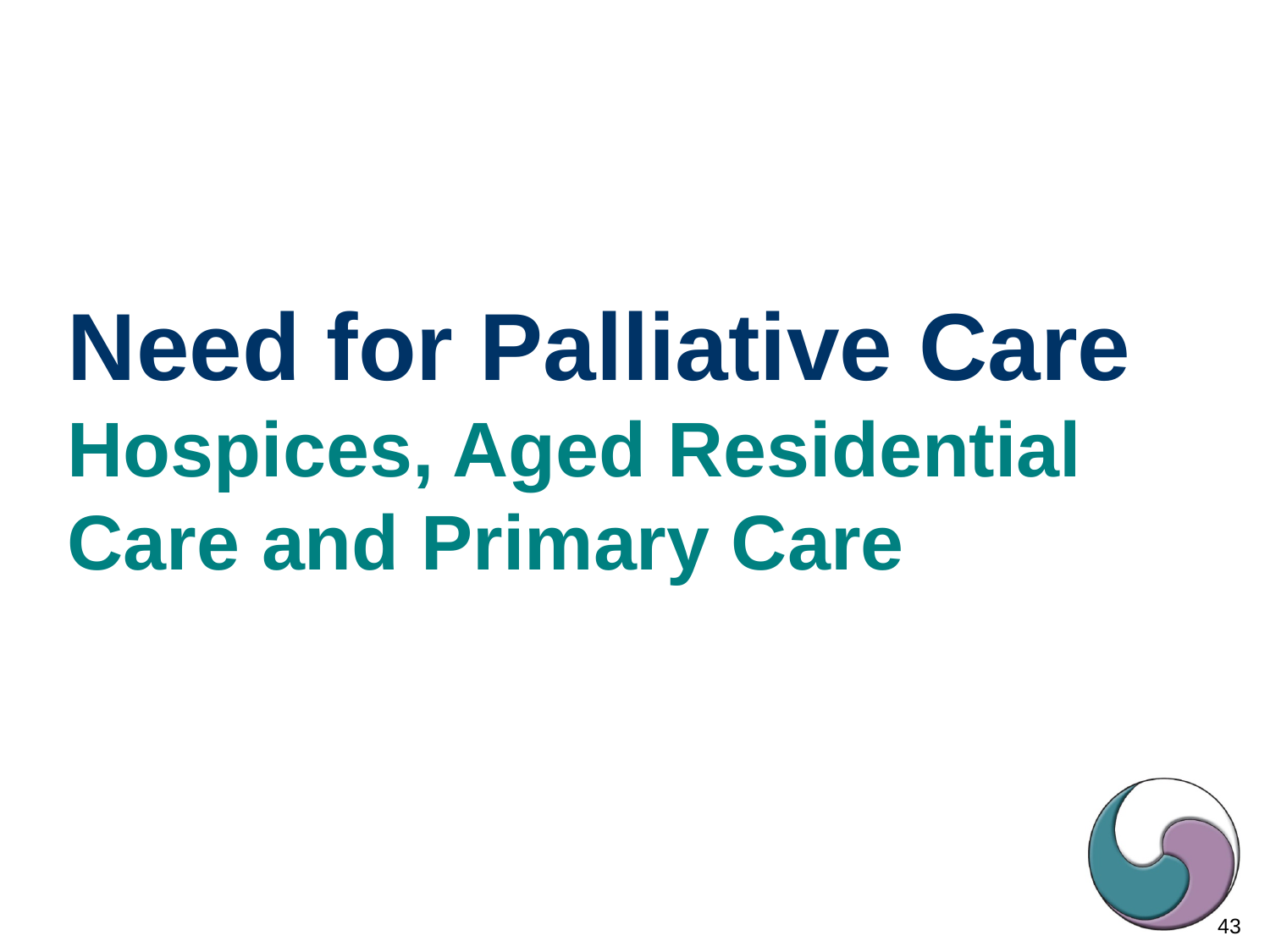

Need for Palliative Care
Hospices, Aged Residential Care and Primary Care